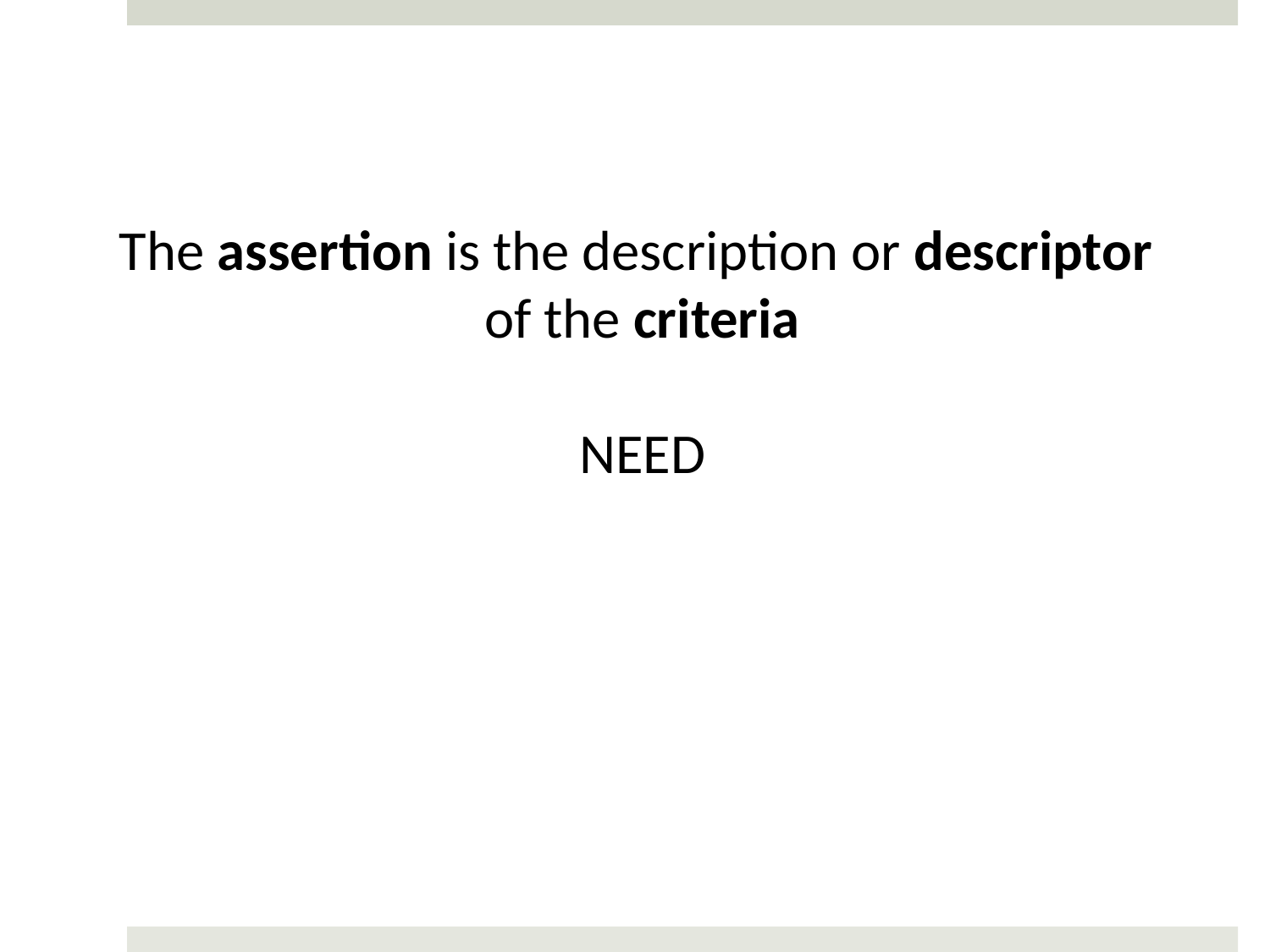

The assertion is the description or descriptor
of the criteria

NEED